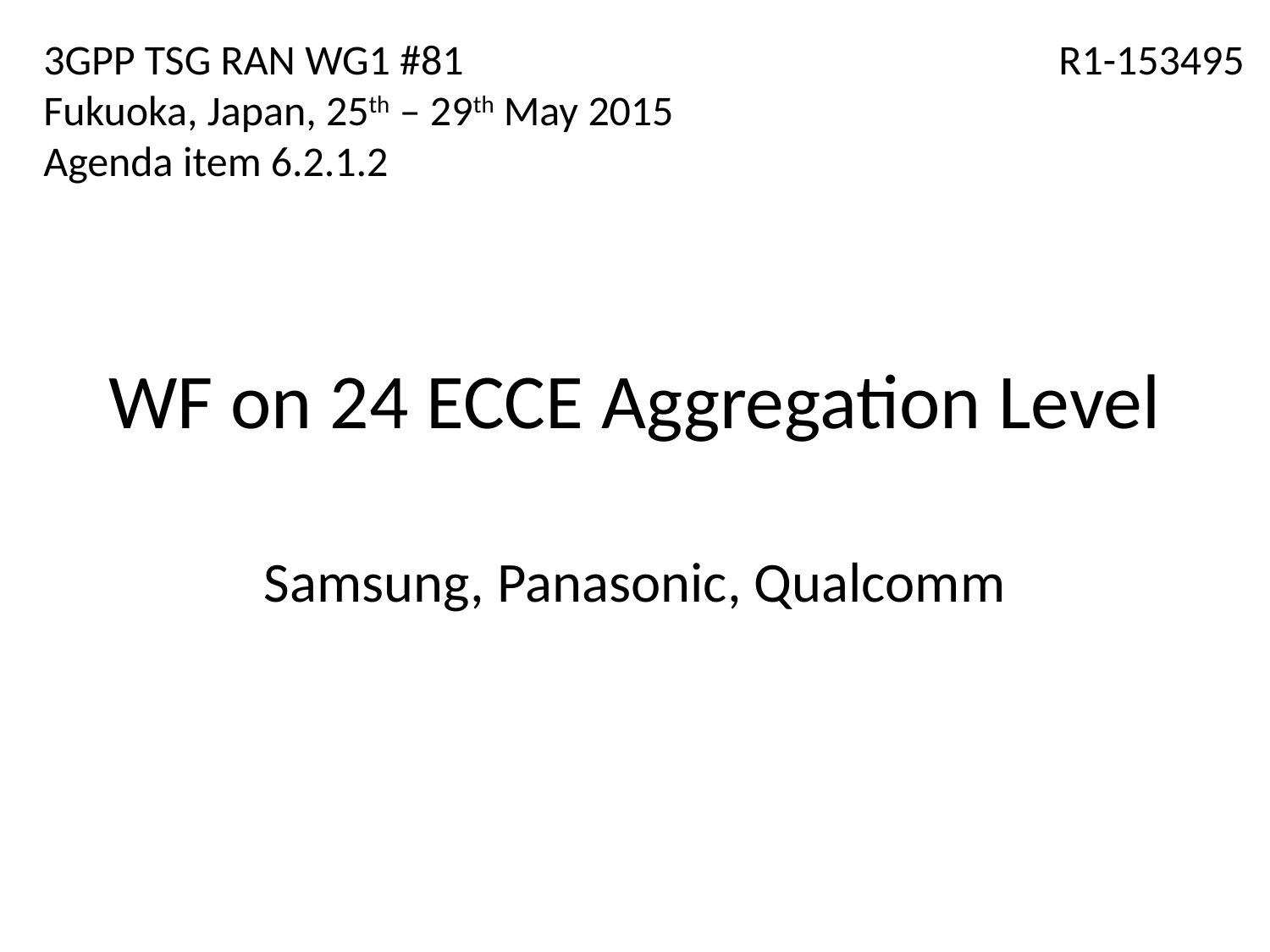

3GPP TSG RAN WG1 #81
Fukuoka, Japan, 25th – 29th May 2015
Agenda item 6.2.1.2
R1-153495
# WF on 24 ECCE Aggregation Level
Samsung, Panasonic, Qualcomm